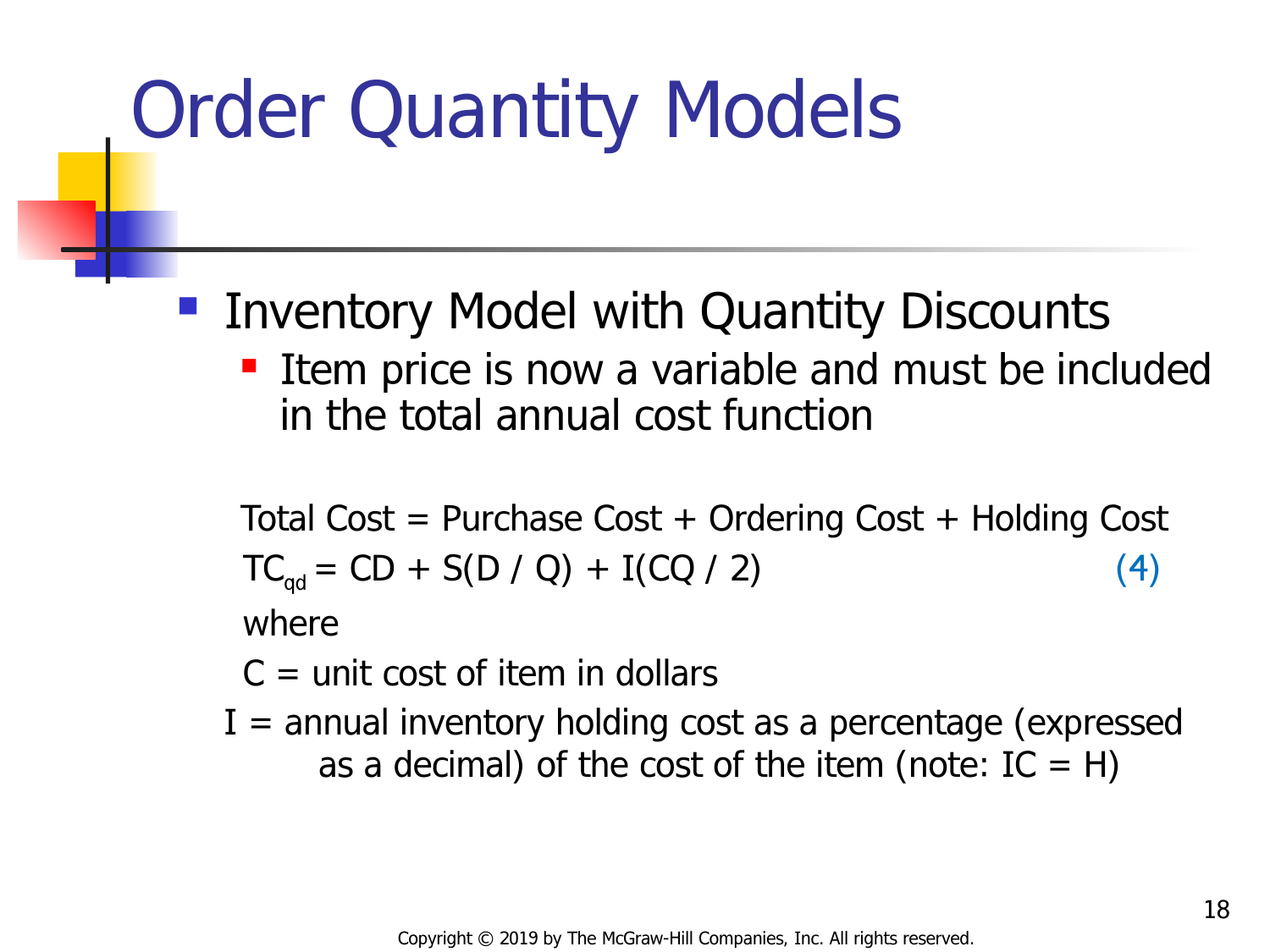

# Order Quantity Models
Inventory Model with Quantity Discounts
Item price is now a variable and must be included in the total annual cost function

Total Cost = Purchase Cost + Ordering Cost + Holding Cost
      TCqd = CD + S(D / Q) + I(CQ / 2)                                (4)
      where
      C = unit cost of item in dollars
    I = annual inventory holding cost as a percentage (expressed         as a decimal) of the cost of the item (note: IC = H)
18
Copyright © 2019 by The McGraw-Hill Companies, Inc. All rights reserved.